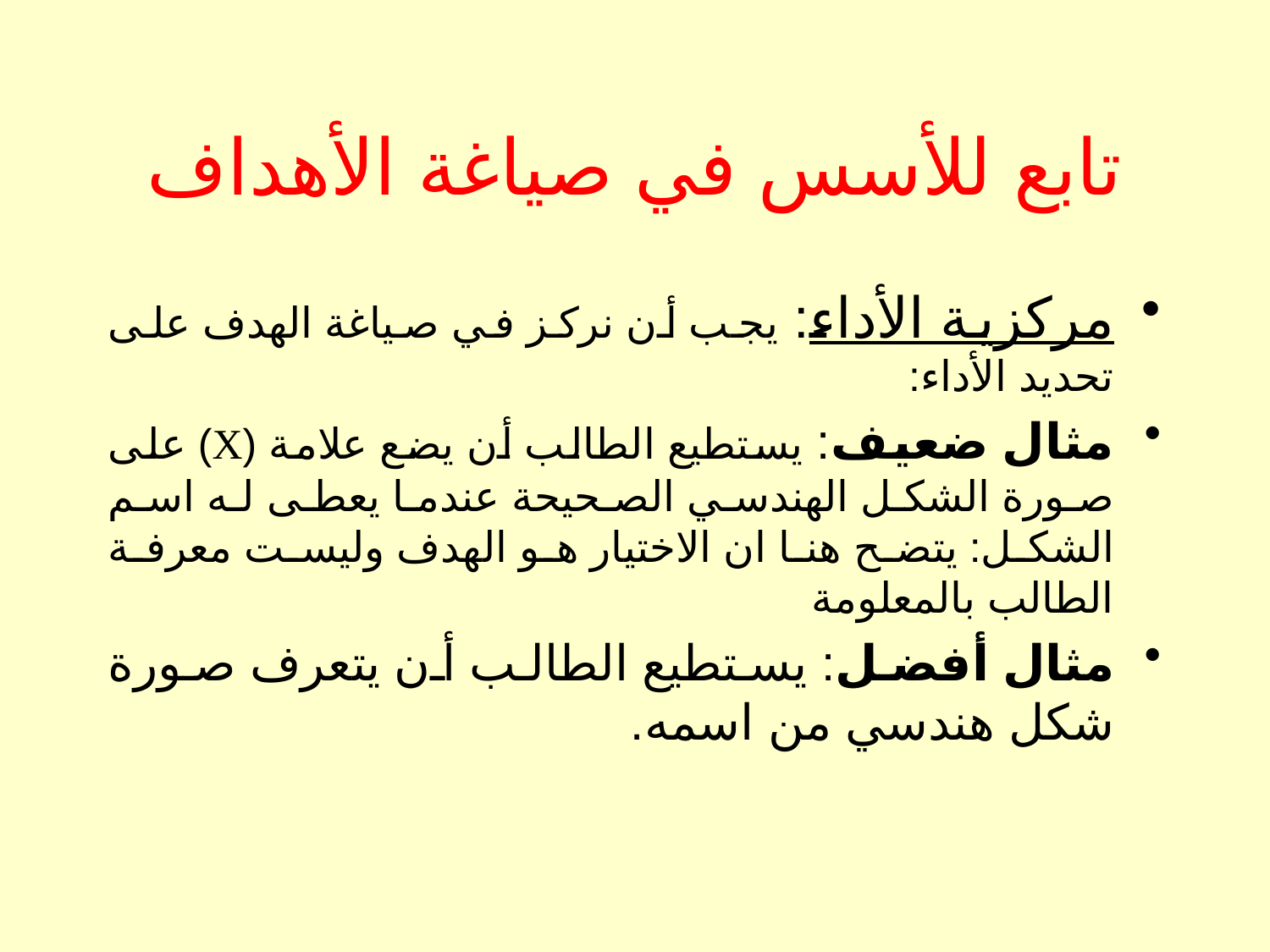

# تابع للأسس في صياغة الأهداف
مركزية الأداء: يجب أن نركز في صياغة الهدف على تحديد الأداء:
مثال ضعيف: يستطيع الطالب أن يضع علامة (X) على صورة الشكل الهندسي الصحيحة عندما يعطى له اسم الشكل: يتضح هنا ان الاختيار هو الهدف وليست معرفة الطالب بالمعلومة
مثال أفضل: يستطيع الطالب أن يتعرف صورة شكل هندسي من اسمه.